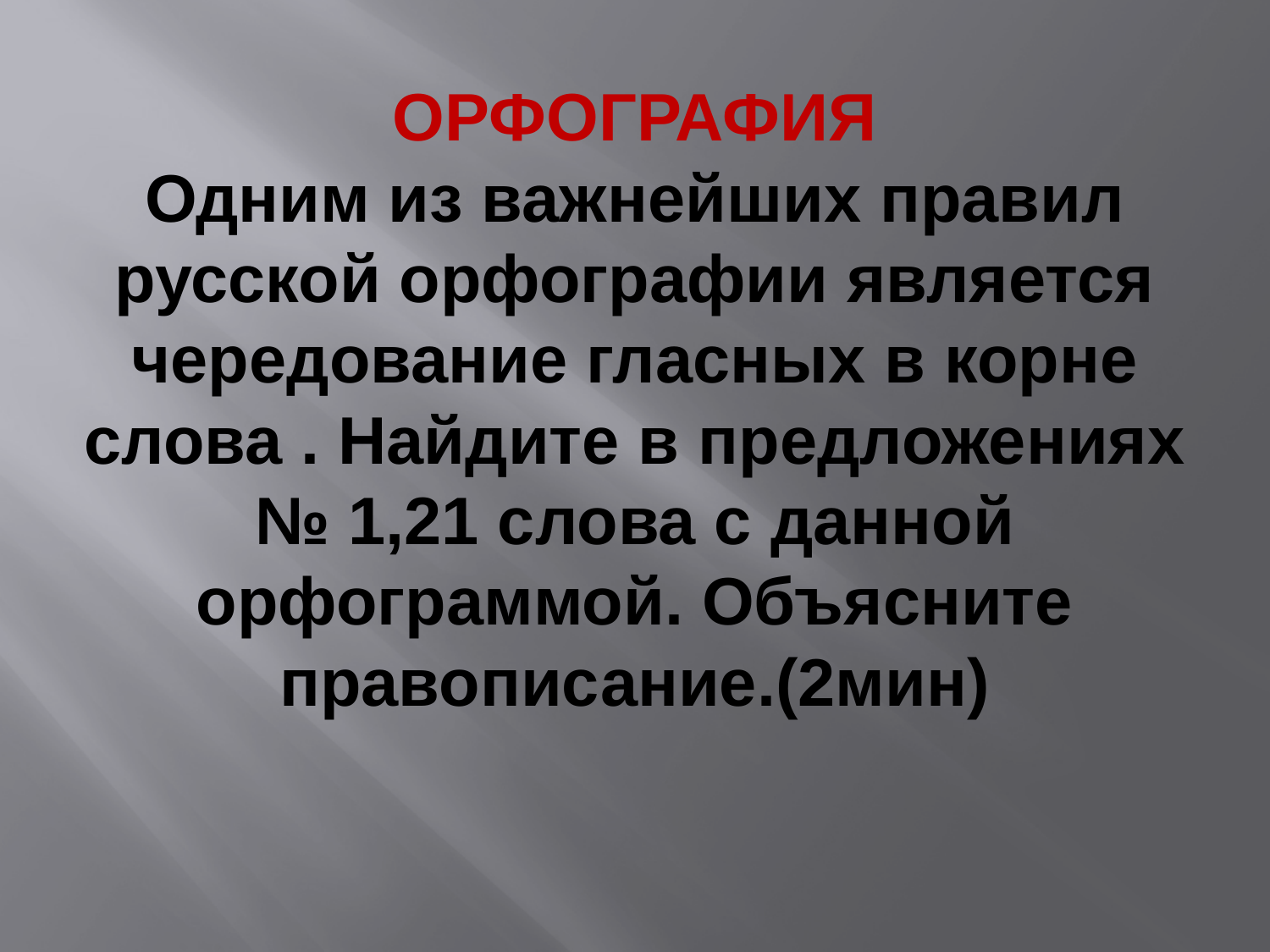

# ОРФОГРАФИЯ Одним из важнейших правил русской орфографии является чередование гласных в корне слова . Найдите в предложениях № 1,21 слова с данной орфограммой. Объясните правописание.(2мин)